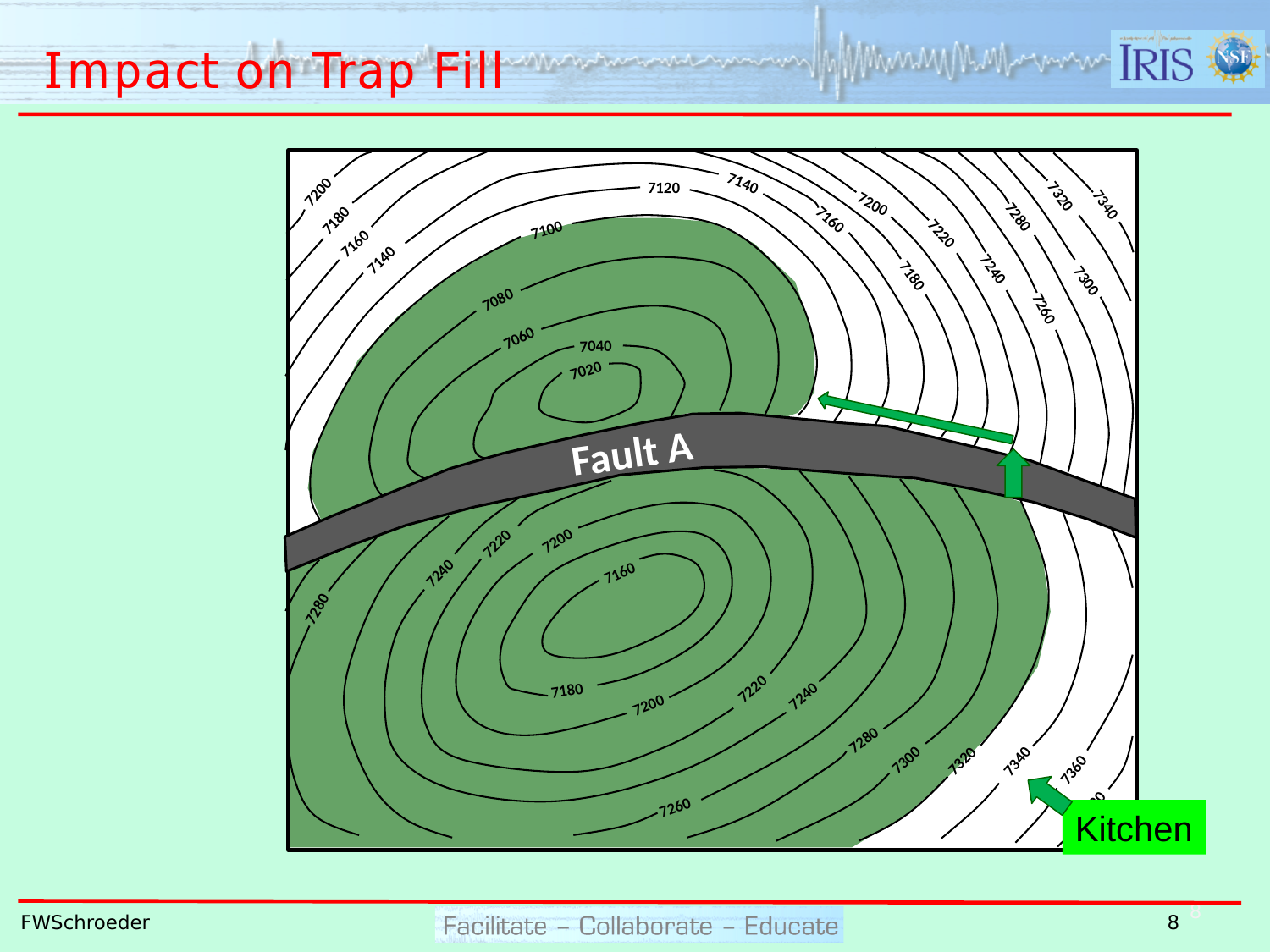

# Impact on Trap Fill

7140
7120
7200
7320

7200
7340

7280
7160
7180

7100

7220

7160

7140
7240

7180

7300

7080

7260

7060
7040

7020

Fault A

7200
7220

7160
7240

7280

7220
7180
7240
7200
7280

7300
7320
7340

7360

Kitchen

7380
7260